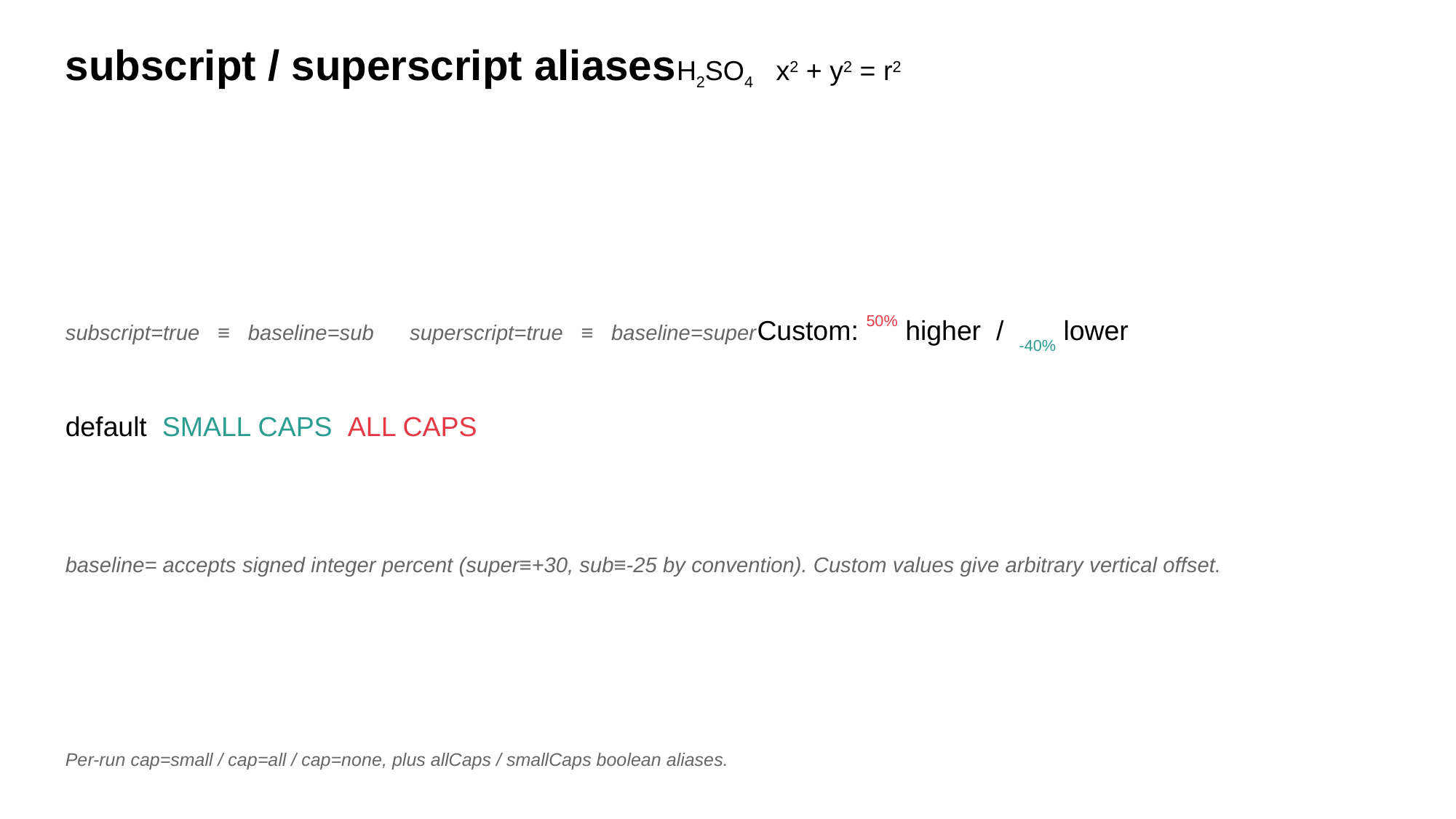

subscript / superscript aliasesH2SO4   x2 + y2 = r2

subscript=true   ≡   baseline=sub      superscript=true   ≡   baseline=superCustom: 50% higher  /  -40% lower
default  small caps  ALL CAPS
baseline= accepts signed integer percent (super≡+30, sub≡-25 by convention). Custom values give arbitrary vertical offset.

Per-run cap=small / cap=all / cap=none, plus allCaps / smallCaps boolean aliases.